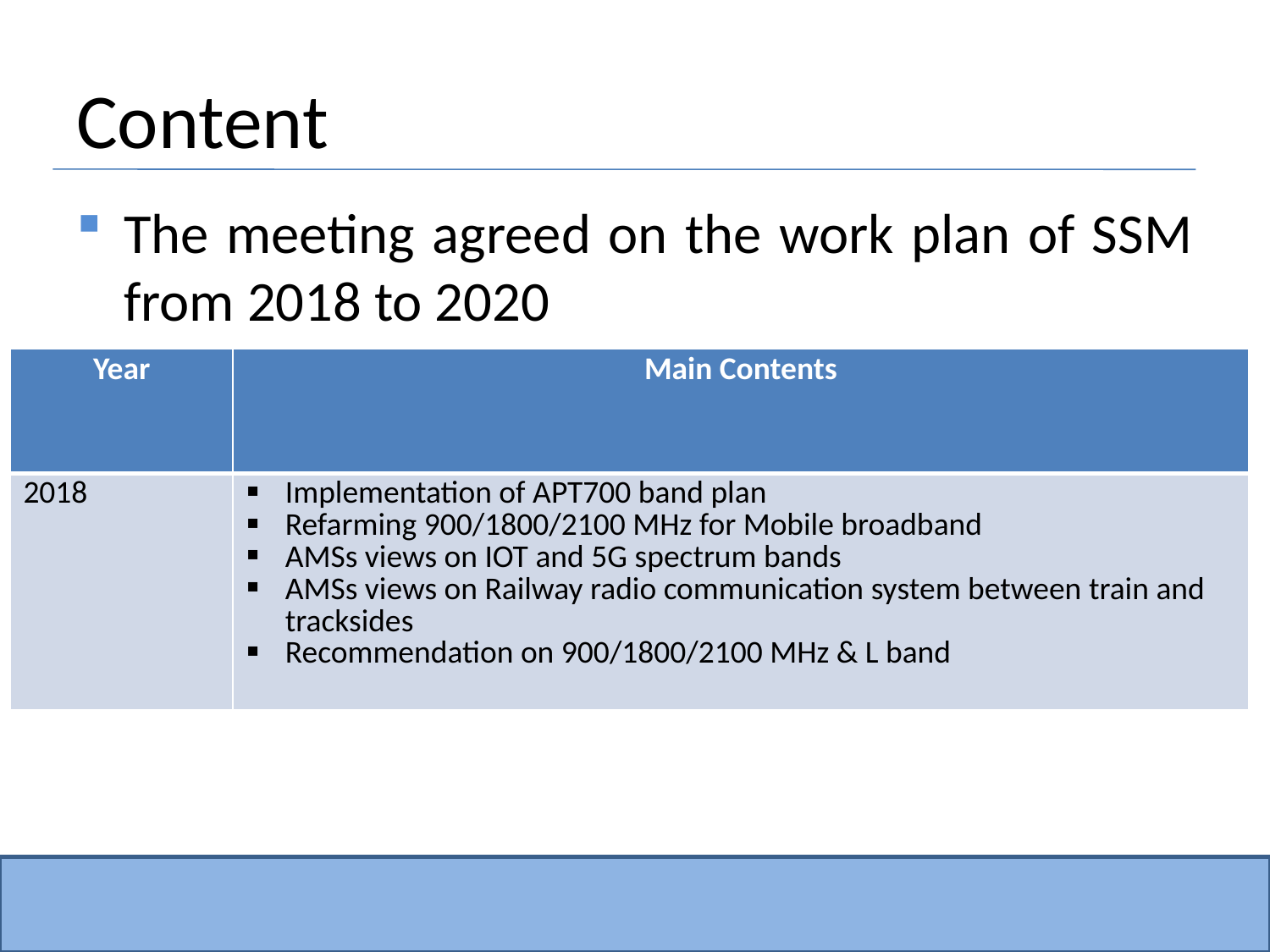

# Content
The meeting agreed on the work plan of SSM from 2018 to 2020

| Year | Main Contents |
| --- | --- |
| 2018 | Implementation of APT700 band plan Refarming 900/1800/2100 MHz for Mobile broadband AMSs views on IOT and 5G spectrum bands AMSs views on Railway radio communication system between train and tracksides Recommendation on 900/1800/2100 MHz & L band |